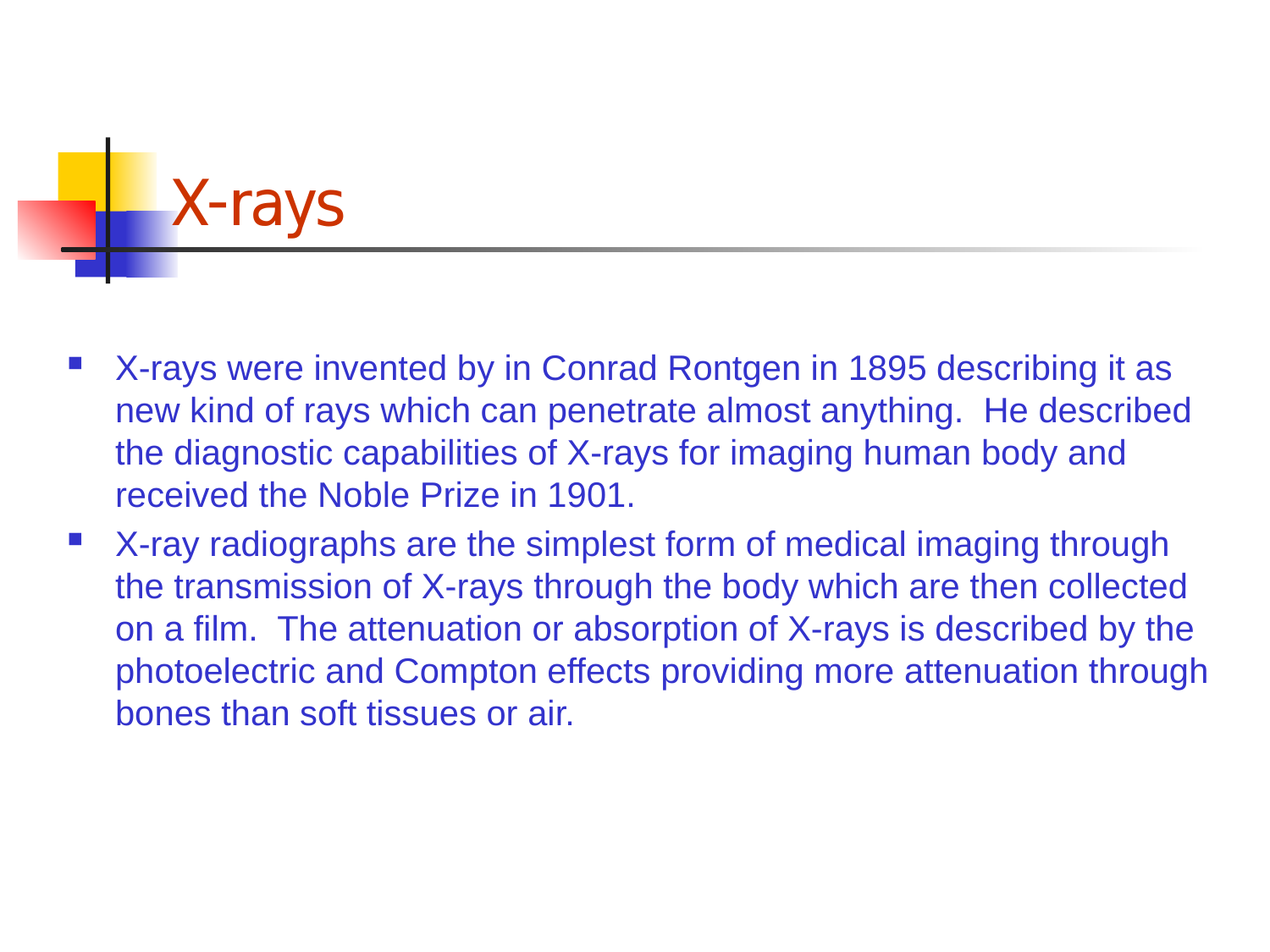

X-rays
X-rays were invented by in Conrad Rontgen in 1895 describing it as new kind of rays which can penetrate almost anything.  He described the diagnostic capabilities of X-rays for imaging human body and received the Noble Prize in 1901.
X-ray radiographs are the simplest form of medical imaging through the transmission of X-rays through the body which are then collected on a film.  The attenuation or absorption of X-rays is described by the photoelectric and Compton effects providing more attenuation through bones than soft tissues or air.